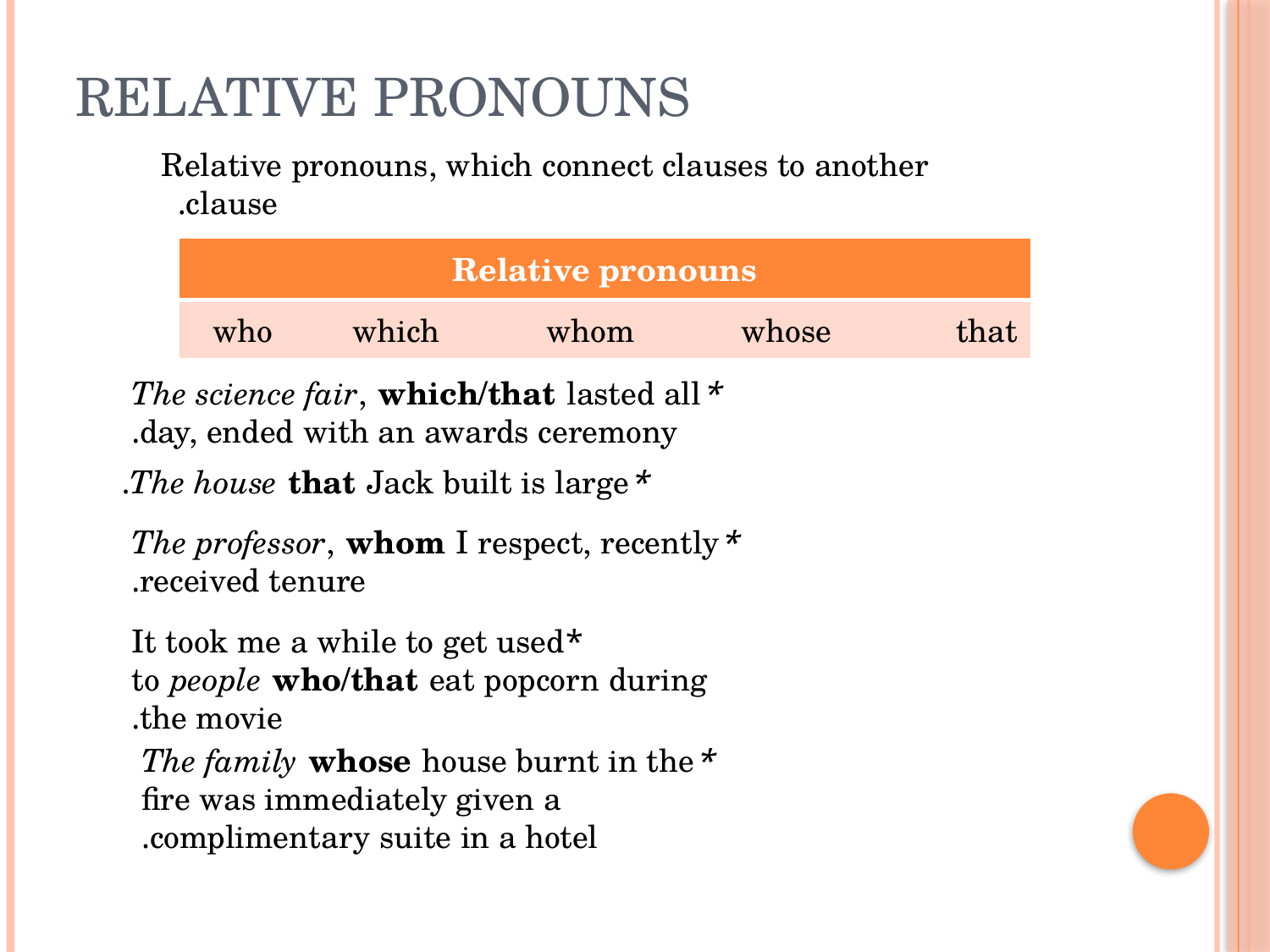

# Relative pronouns
Relative pronouns, which connect clauses to another clause.
| Relative pronouns |
| --- |
| who which whom whose that |
*The science fair, which/that lasted all day, ended with an awards ceremony.
*The house that Jack built is large.
*The professor, whom I respect, recently received tenure.
*It took me a while to get used to people who/that eat popcorn during the movie.
*The family whose house burnt in the fire was immediately given a complimentary suite in a hotel.